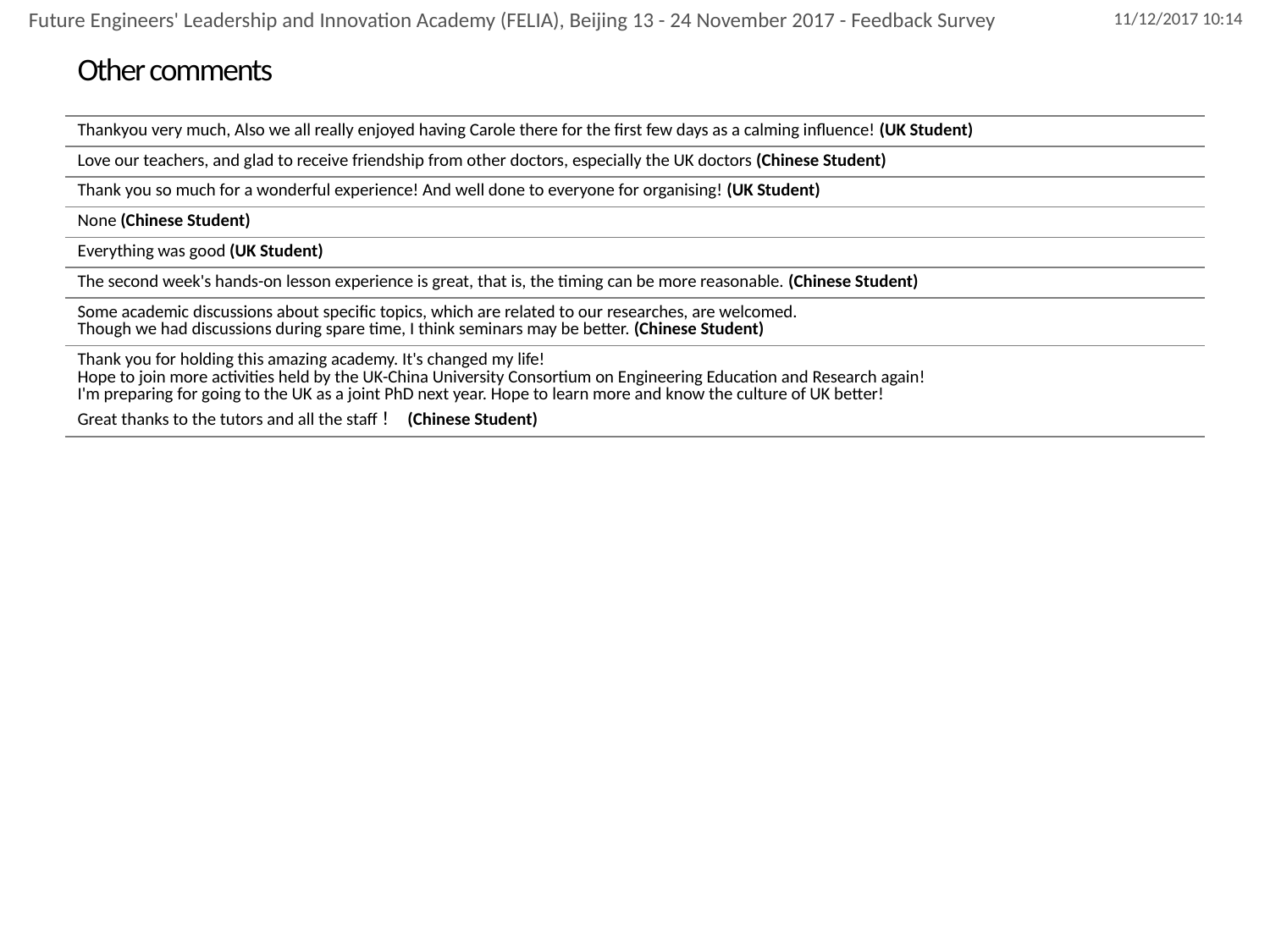

Future Engineers' Leadership and Innovation Academy (FELIA), Beijing 13 - 24 November 2017 - Feedback Survey
# Other comments
| Thankyou very much, Also we all really enjoyed having Carole there for the first few days as a calming influence! (UK Student) |
| --- |
| Love our teachers, and glad to receive friendship from other doctors, especially the UK doctors (Chinese Student) |
| Thank you so much for a wonderful experience! And well done to everyone for organising! (UK Student) |
| None (Chinese Student) |
| Everything was good (UK Student) |
| The second week's hands-on lesson experience is great, that is, the timing can be more reasonable. (Chinese Student) |
| Some academic discussions about specific topics, which are related to our researches, are welcomed. Though we had discussions during spare time, I think seminars may be better. (Chinese Student) |
| Thank you for holding this amazing academy. It's changed my life! Hope to join more activities held by the UK-China University Consortium on Engineering Education and Research again! I'm preparing for going to the UK as a joint PhD next year. Hope to learn more and know the culture of UK better! Great thanks to the tutors and all the staff！ (Chinese Student) |